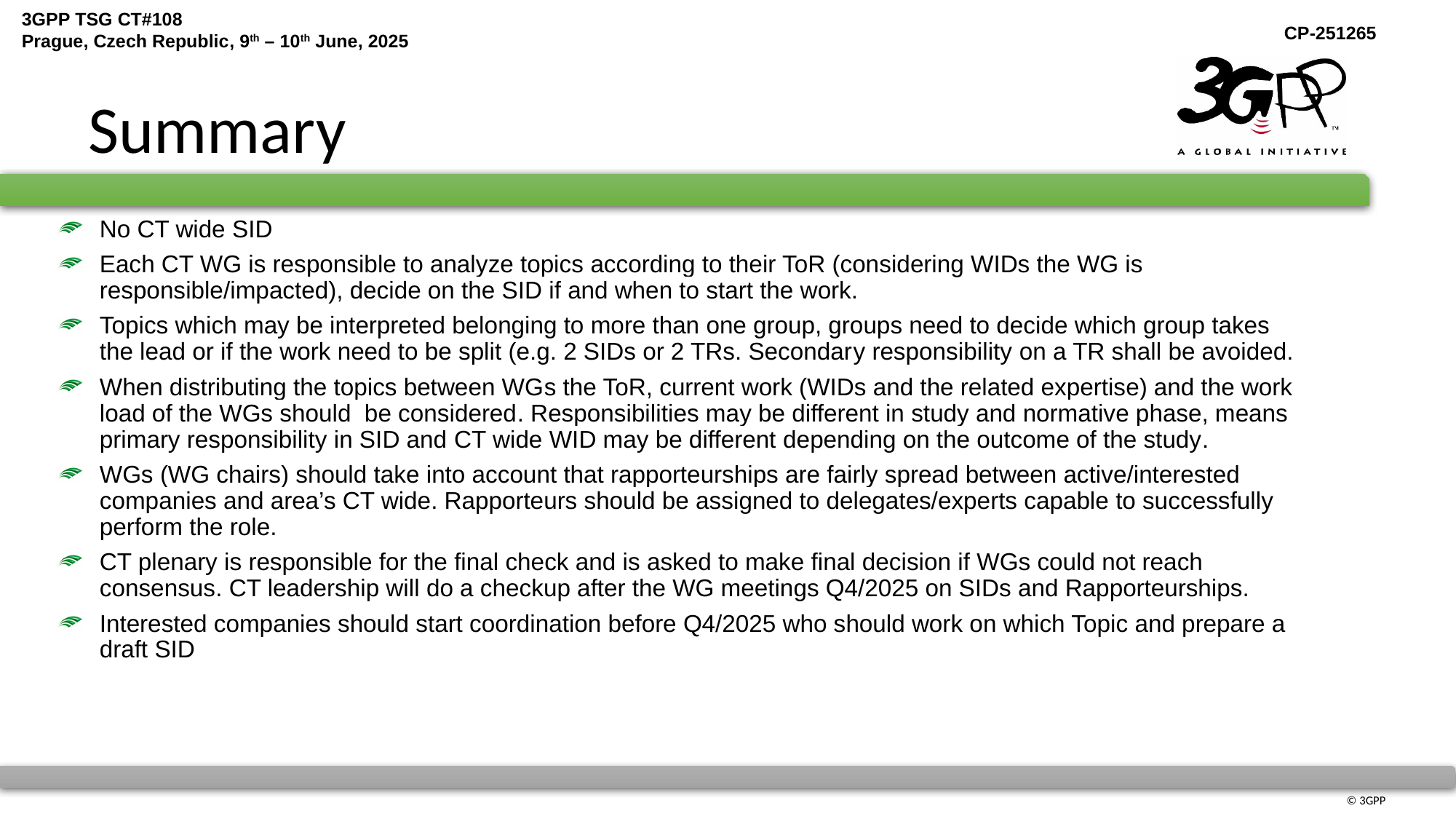

# Summary
No CT wide SID
Each CT WG is responsible to analyze topics according to their ToR (considering WIDs the WG is responsible/impacted), decide on the SID if and when to start the work.
Topics which may be interpreted belonging to more than one group, groups need to decide which group takes the lead or if the work need to be split (e.g. 2 SIDs or 2 TRs. Secondary responsibility on a TR shall be avoided.
When distributing the topics between WGs the ToR, current work (WIDs and the related expertise) and the work load of the WGs should  be considered. Responsibilities may be different in study and normative phase, means primary responsibility in SID and CT wide WID may be different depending on the outcome of the study.
WGs (WG chairs) should take into account that rapporteurships are fairly spread between active/interested companies and area’s CT wide. Rapporteurs should be assigned to delegates/experts capable to successfully perform the role.
CT plenary is responsible for the final check and is asked to make final decision if WGs could not reach consensus. CT leadership will do a checkup after the WG meetings Q4/2025 on SIDs and Rapporteurships.
Interested companies should start coordination before Q4/2025 who should work on which Topic and prepare a draft SID